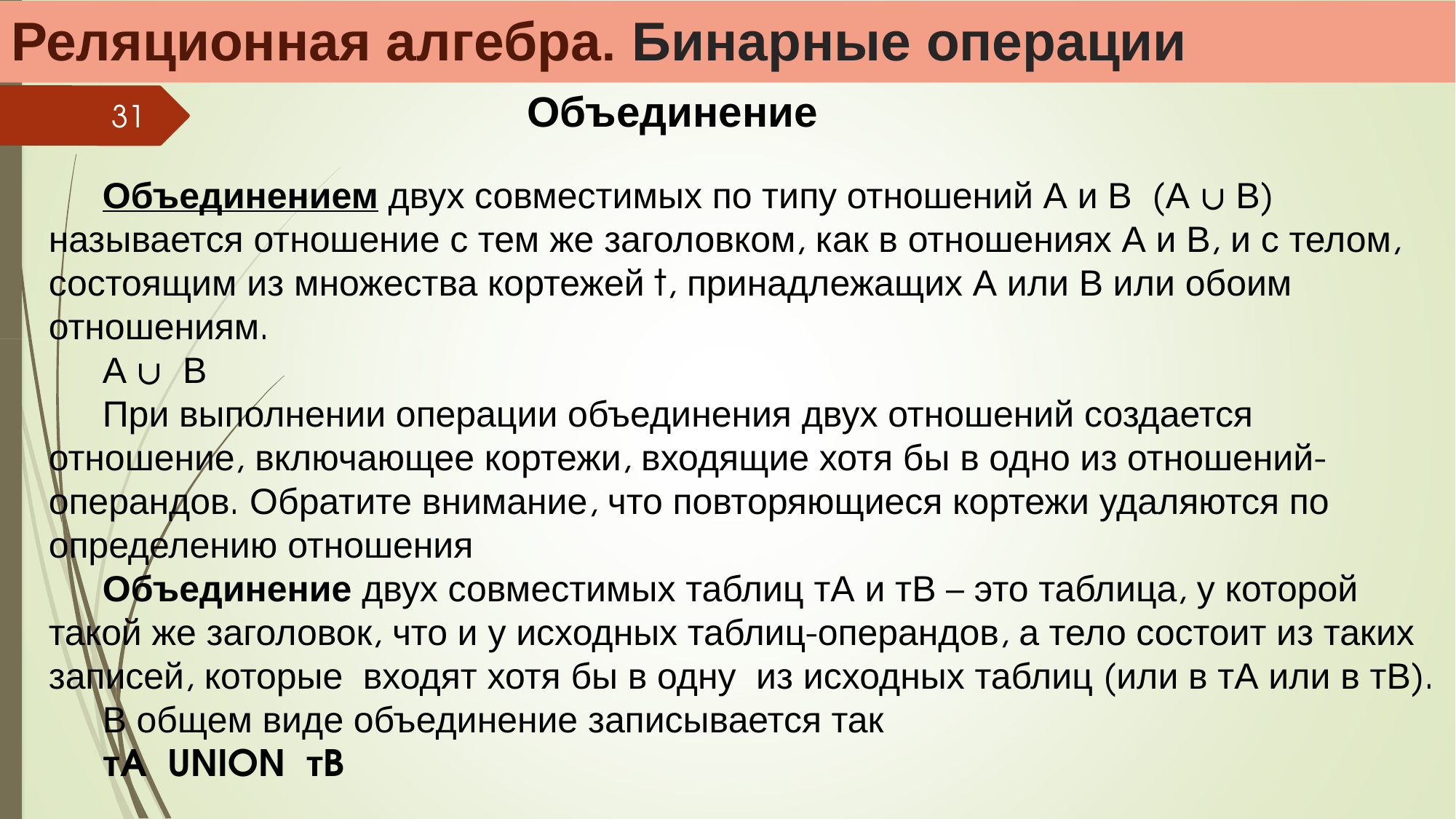

Реляционная алгебра. Бинарные операции
Объединение
31
Объединением двух совместимых по типу отношений А и В  (А ∪ В) называется отношение с тем же заголовком, как в отношениях А и В, и с телом, состоящим из множества кортежей t, принадлежащих А или В или обоим отношениям.
А ∪  В
При выполнении операции объединения двух отношений создается отношение, включающее кортежи, входящие хотя бы в одно из отношений-операндов. Обратите внимание, что повторяющиеся кортежи удаляются по определению отношения
Объединение двух совместимых таблиц тА и тВ – это таблица, у которой такой же заголовок, что и у исходных таблиц-операндов, а тело состоит из таких записей, которые  входят хотя бы в одну  из исходных таблиц (или в тА или в тВ).
В общем виде объединение записывается так
тA  UNION  тB